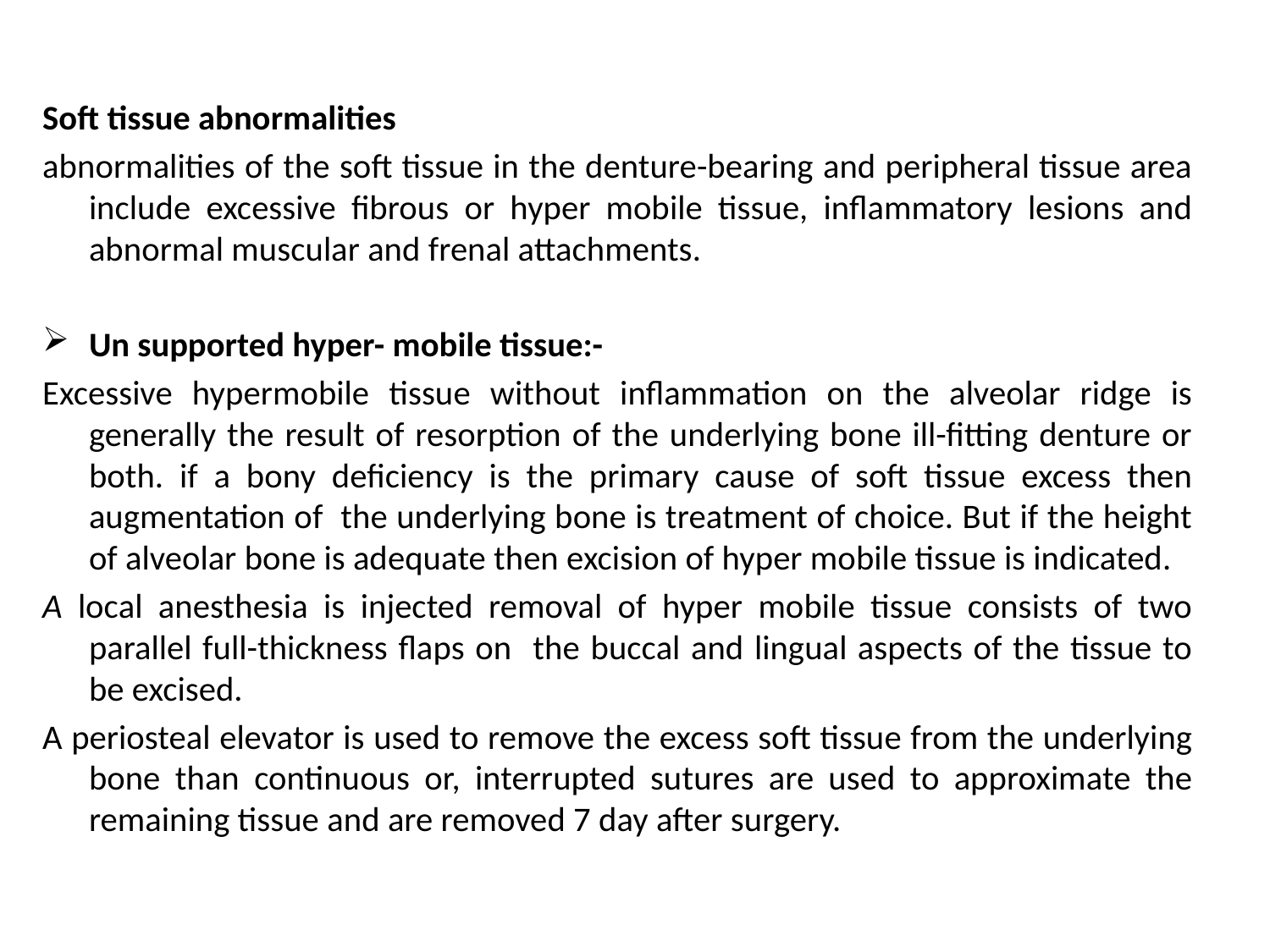

Soft tissue abnormalities
abnormalities of the soft tissue in the denture-bearing and peripheral tissue area include excessive fibrous or hyper mobile tissue, inflammatory lesions and abnormal muscular and frenal attachments.

Un supported hyper- mobile tissue:-
Excessive hypermobile tissue without inflammation on the alveolar ridge is generally the result of resorption of the underlying bone ill-fitting denture or both. if a bony deficiency is the primary cause of soft tissue excess then augmentation of  the underlying bone is treatment of choice. But if the height of alveolar bone is adequate then excision of hyper mobile tissue is indicated.
A local anesthesia is injected removal of hyper mobile tissue consists of two parallel full-thickness flaps on  the buccal and lingual aspects of the tissue to be excised.
A periosteal elevator is used to remove the excess soft tissue from the underlying bone than continuous or, interrupted sutures are used to approximate the remaining tissue and are removed 7 day after surgery.